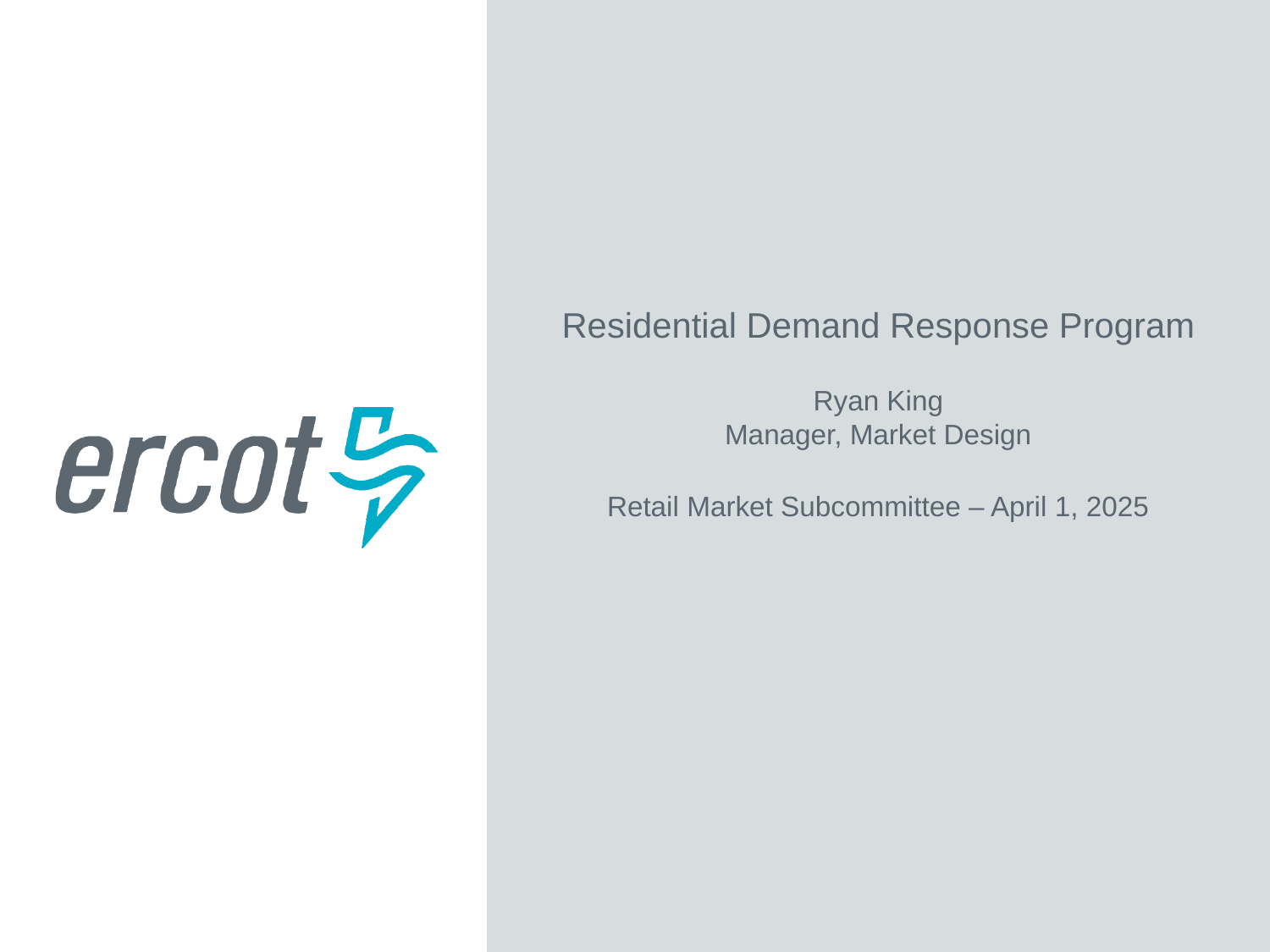

Residential Demand Response Program

Ryan King
Manager, Market Design

Retail Market Subcommittee – April 1, 2025